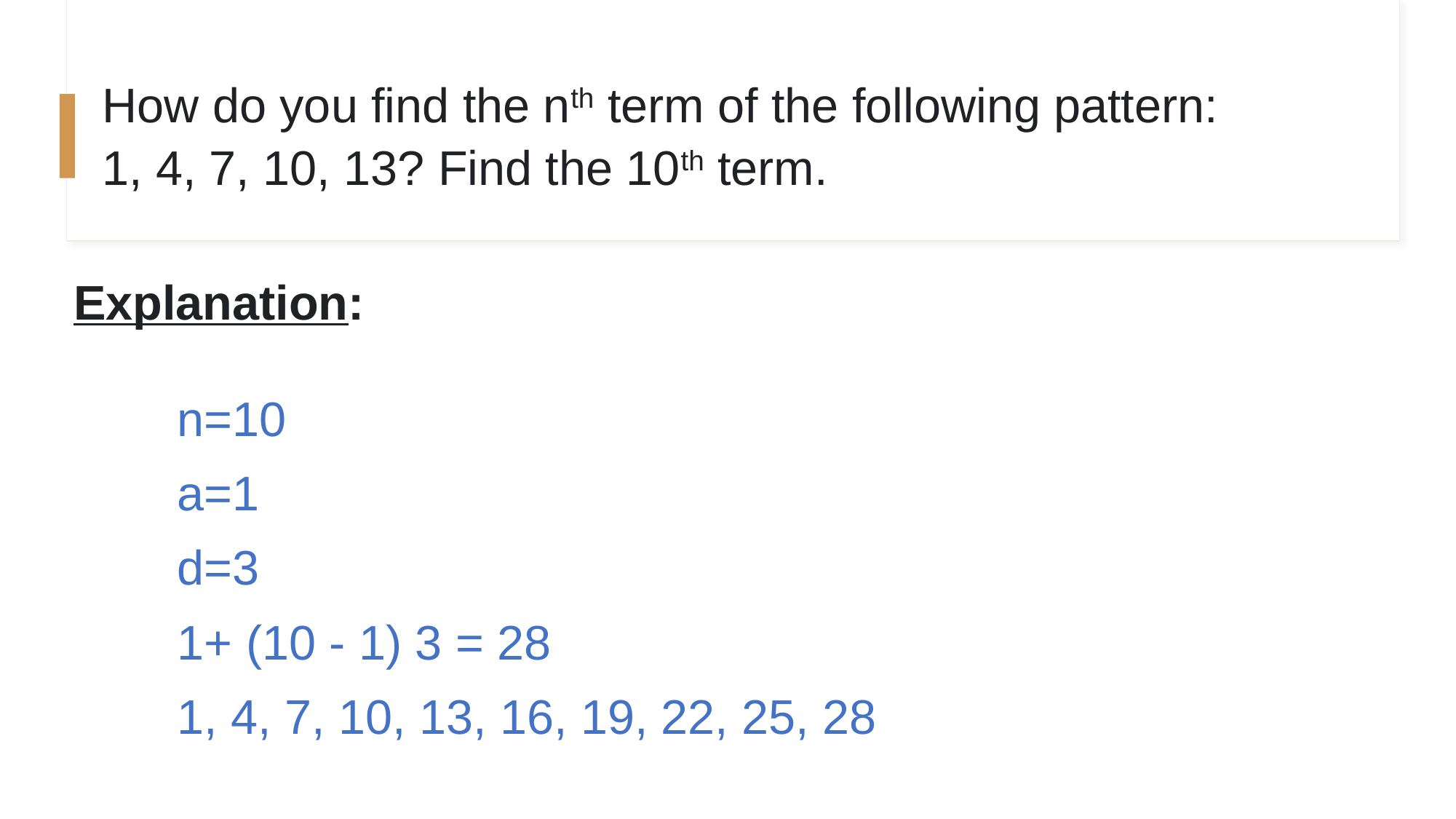

# How do you find the nth term of the following pattern: 1, 4, 7, 10, 13? Find the 10th term.
Explanation:
n=10
a=1
d=3
1+ (10 - 1) 3 = 28
1, 4, 7, 10, 13, 16, 19, 22, 25, 28